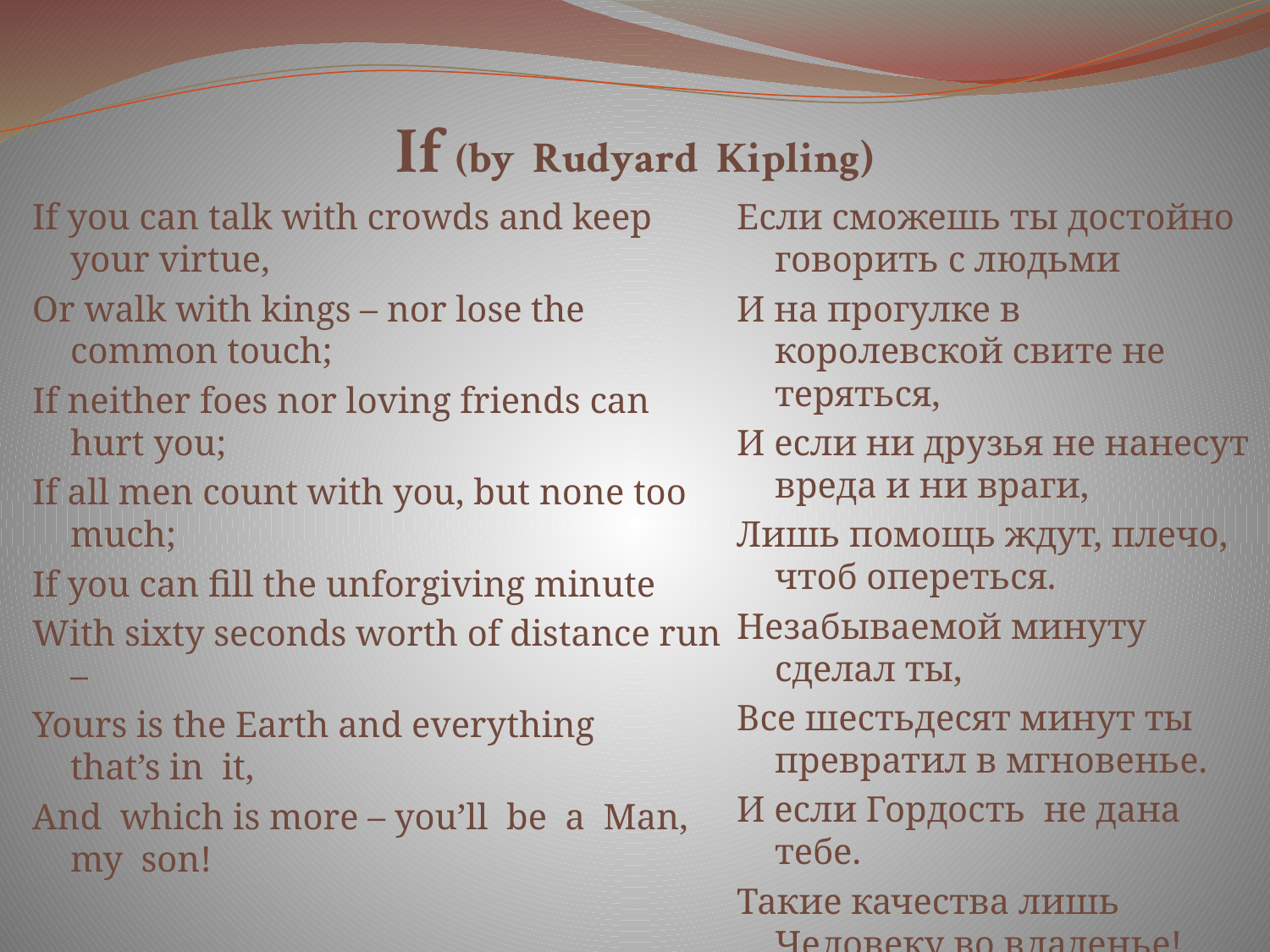

# If (by  Rudyard  Kipling)
If you can talk with crowds and keep your virtue,
Or walk with kings – nor lose the common touch;
If neither foes nor loving friends can hurt you;
If all men count with you, but none too much;
If you can fill the unforgiving minute
With sixty seconds worth of distance run –
Yours is the Earth and everything that’s in  it,
And  which is more – you’ll  be  a  Man,  my  son!
Если сможешь ты достойно говорить с людьми
И на прогулке в королевской свите не теряться,
И если ни друзья не нанесут вреда и ни враги,
Лишь помощь ждут, плечо, чтоб опереться.
Незабываемой минуту сделал ты,
Все шестьдесят минут ты превратил в мгновенье.
И если Гордость  не дана тебе.
Такие качества лишь Человеку во владенье!
Терешкина Екатерина, 9б кл.